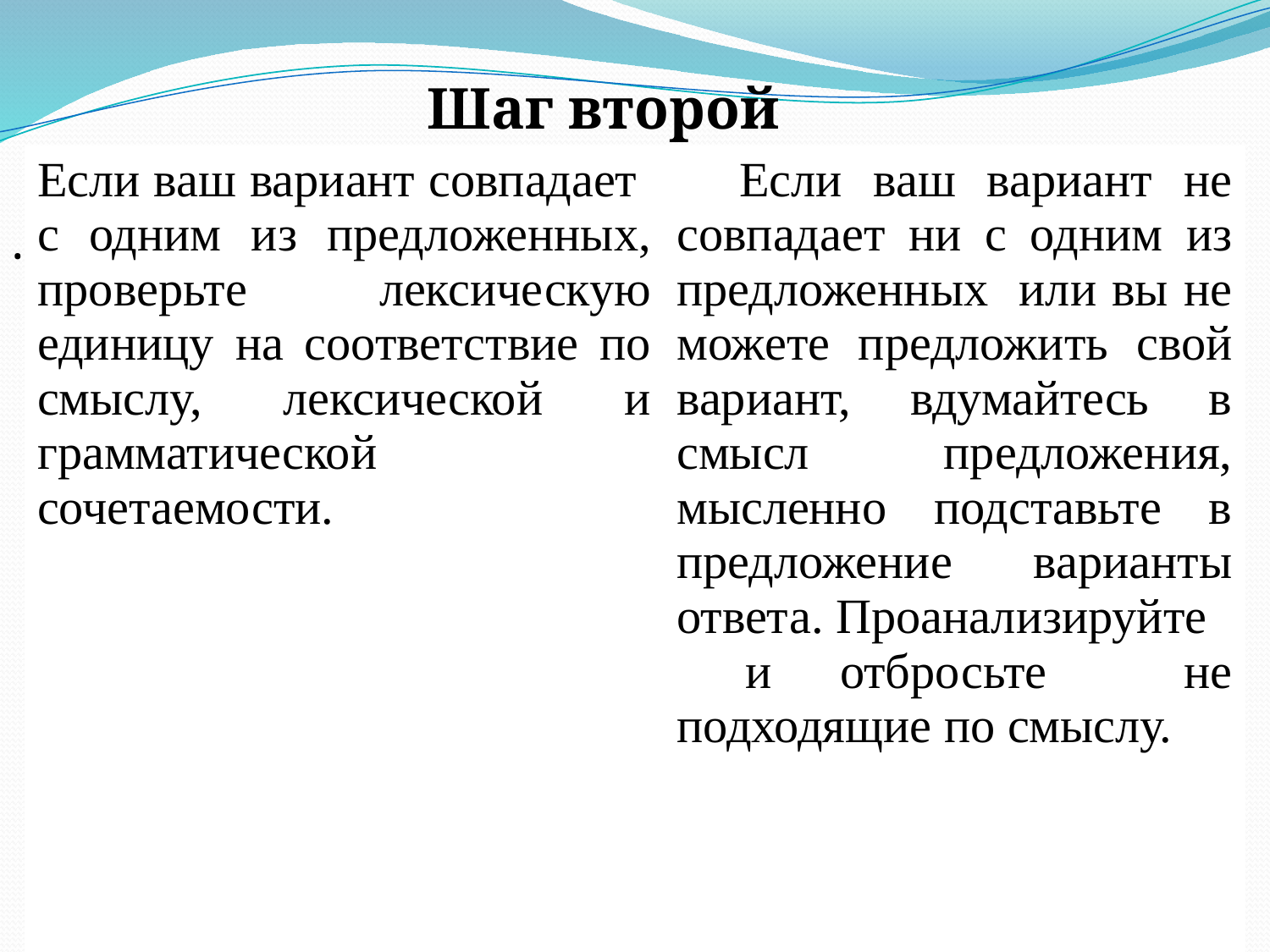

Шаг второй

.

Шаг третий.

#
| Если ваш вариант совпадает с одним из предложенных, проверьте лексическую единицу на соответствие по смыслу, лексической и грамматической сочетаемости. | Если ваш вариант не совпадает ни с одним из предложенных или вы не можете предложить свой вариант, вдумайтесь в смысл предложения, мысленно подставьте в предложение варианты ответа. Проанализируйте и отбросьте не подходящие по смыслу. |
| --- | --- |